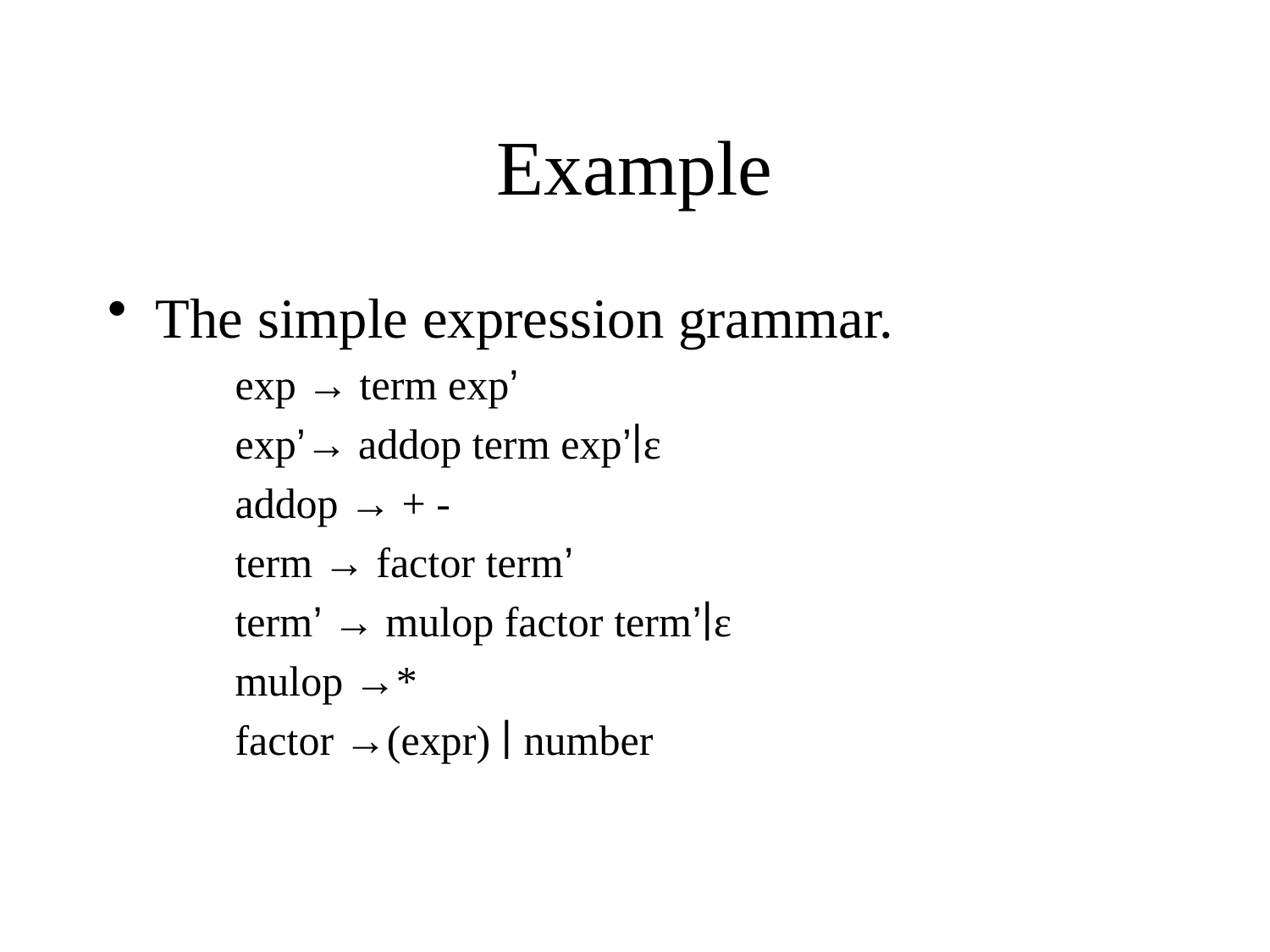

# Example
The simple expression grammar.
exp → term exp’
exp’→ addop term exp’∣ε
addop → + -
term → factor term’
term’ → mulop factor term’∣ε
mulop →*
factor →(expr) ∣ number